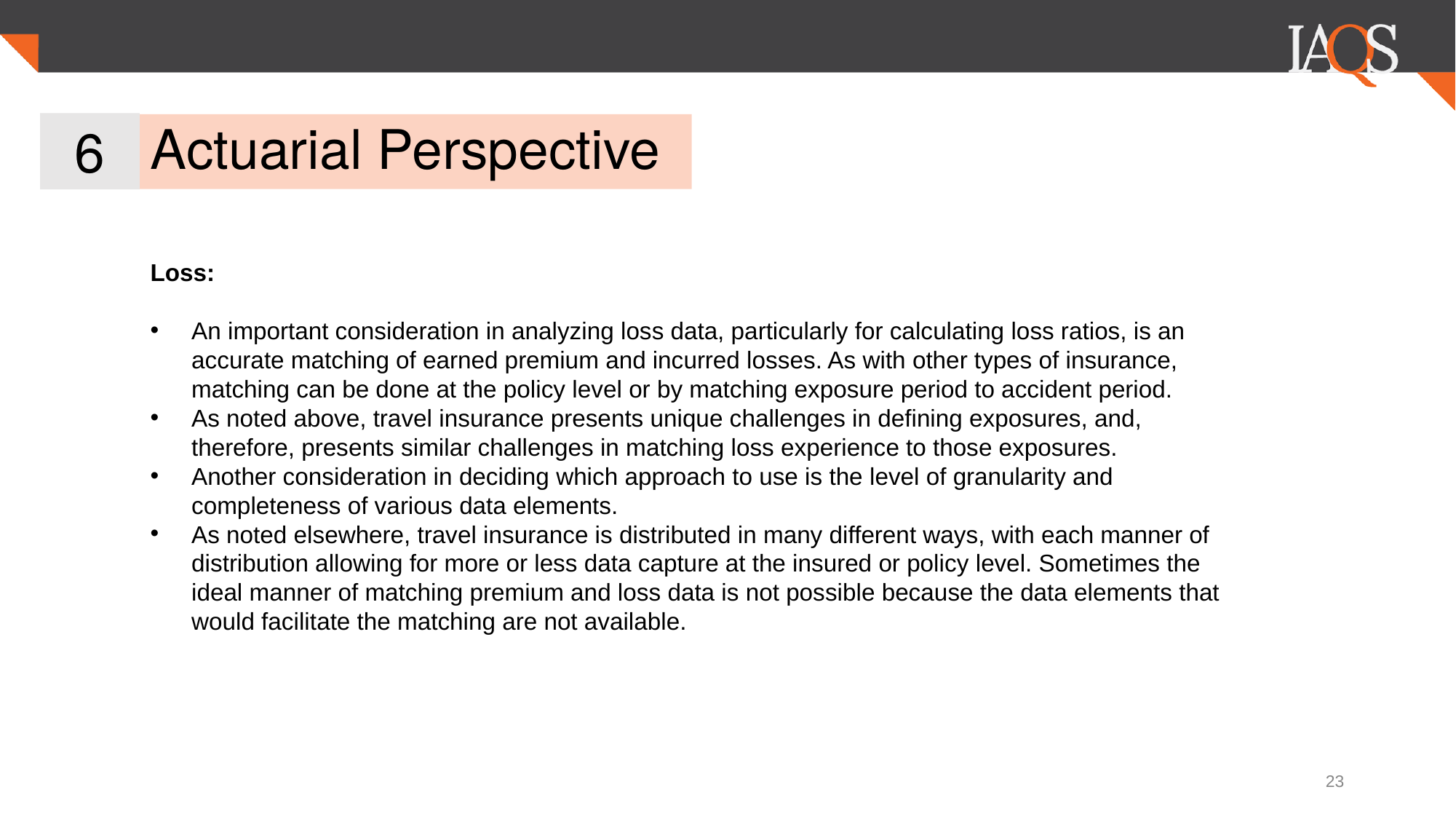

6
# Actuarial Perspective
Loss:

An important consideration in analyzing loss data, particularly for calculating loss ratios, is an accurate matching of earned premium and incurred losses. As with other types of insurance, matching can be done at the policy level or by matching exposure period to accident period.
As noted above, travel insurance presents unique challenges in defining exposures, and, therefore, presents similar challenges in matching loss experience to those exposures.
Another consideration in deciding which approach to use is the level of granularity and completeness of various data elements.
As noted elsewhere, travel insurance is distributed in many different ways, with each manner of distribution allowing for more or less data capture at the insured or policy level. Sometimes the ideal manner of matching premium and loss data is not possible because the data elements that would facilitate the matching are not available.
23